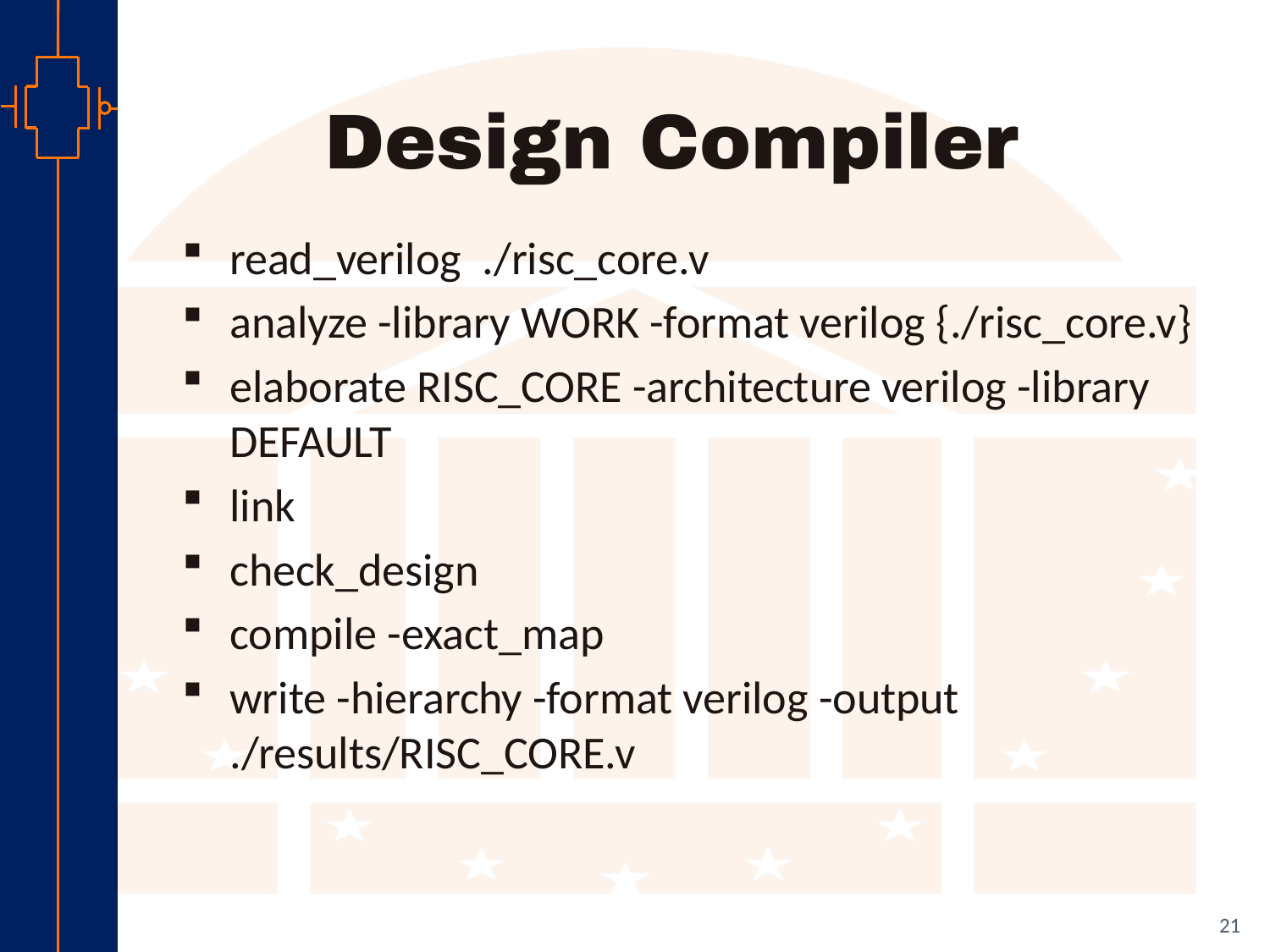

# Design Compiler
read_verilog  ./risc_core.v
analyze -library WORK -format verilog {./risc_core.v}
elaborate RISC_CORE -architecture verilog -library DEFAULT
link
check_design
compile -exact_map
write -hierarchy -format verilog -output ./results/RISC_CORE.v
21